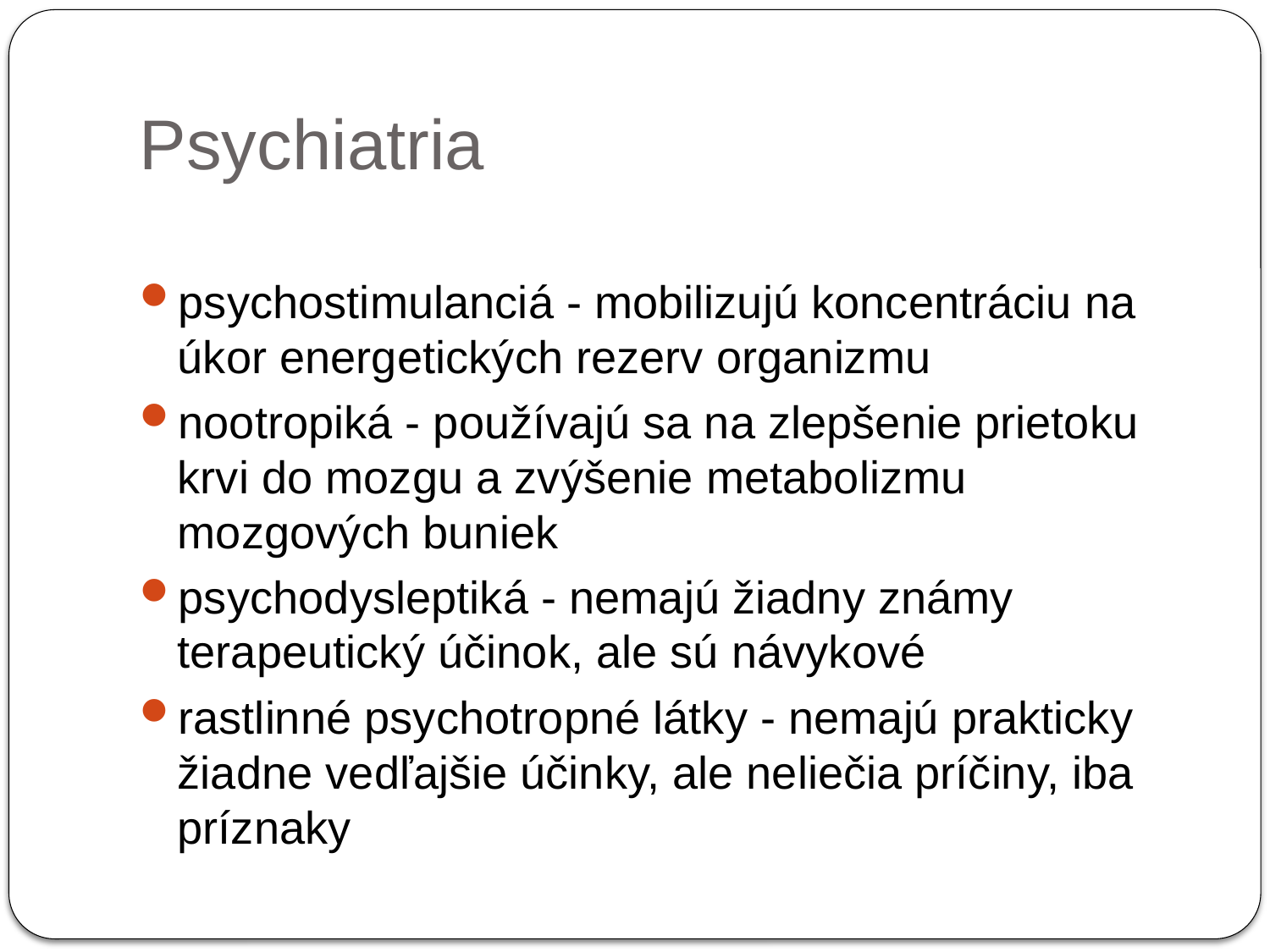

# Psychiatria

psychostimulanciá - mobilizujú koncentráciu na úkor energetických rezerv organizmu
nootropiká - používajú sa na zlepšenie prietoku krvi do mozgu a zvýšenie metabolizmu mozgových buniek
psychodysleptiká - nemajú žiadny známy terapeutický účinok, ale sú návykové
rastlinné psychotropné látky - nemajú prakticky žiadne vedľajšie účinky, ale neliečia príčiny, iba príznaky